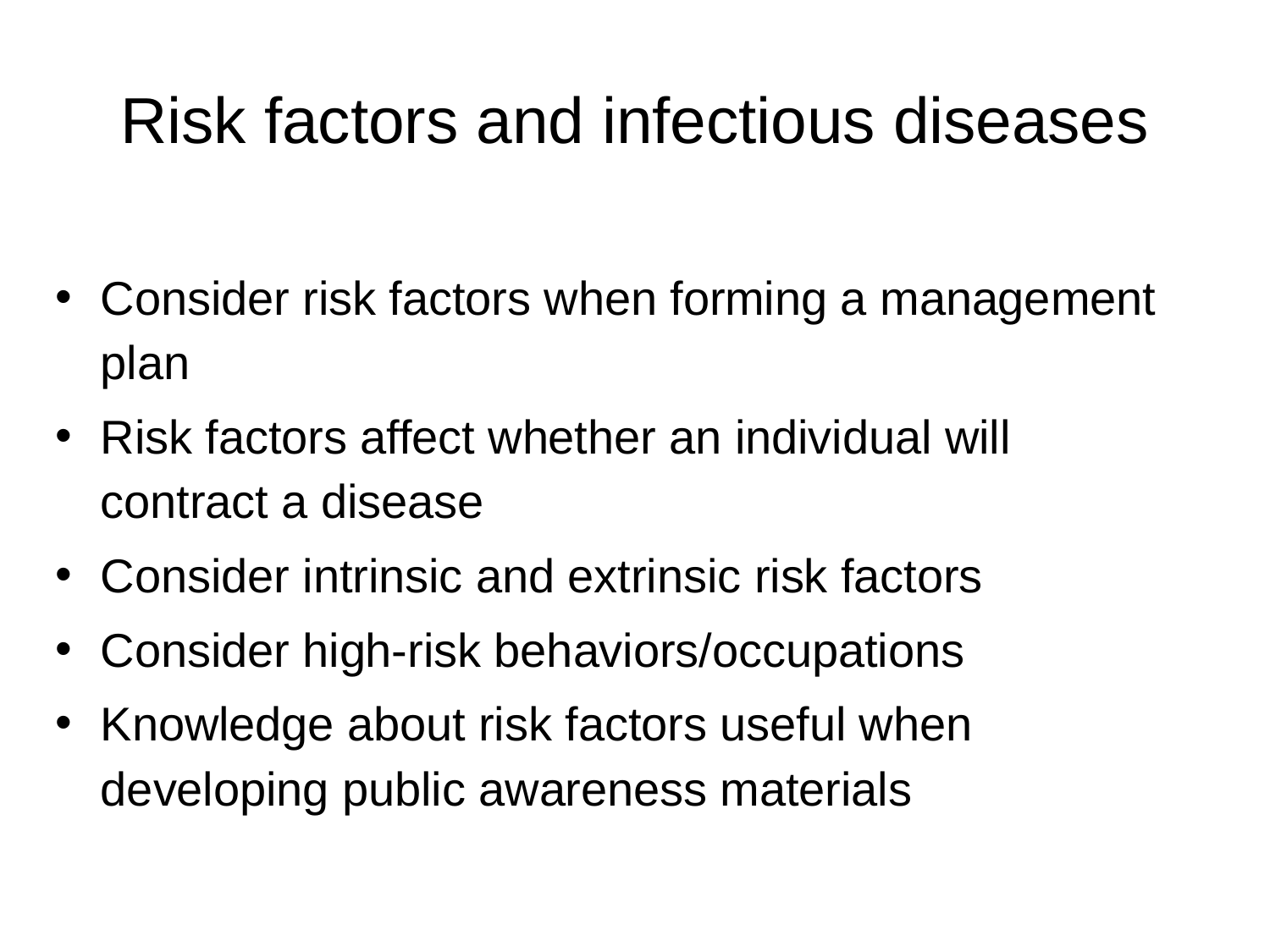

# Risk factors and infectious diseases
Consider risk factors when forming a management plan
Risk factors affect whether an individual will contract a disease
Consider intrinsic and extrinsic risk factors
Consider high-risk behaviors/occupations
Knowledge about risk factors useful when developing public awareness materials